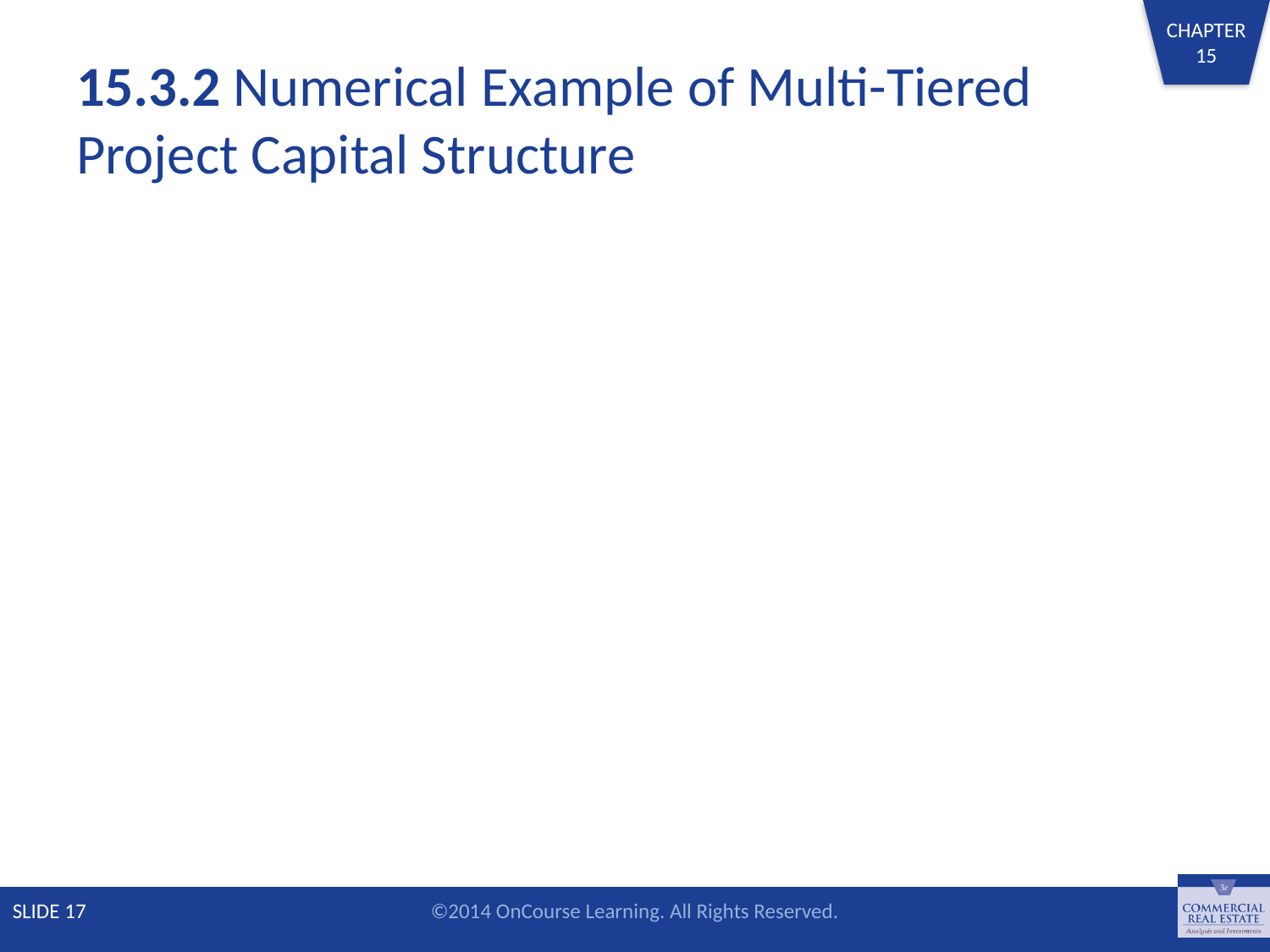

# 15.3.2 Numerical Example of Multi-Tiered Project Capital Structure

SLIDE 17